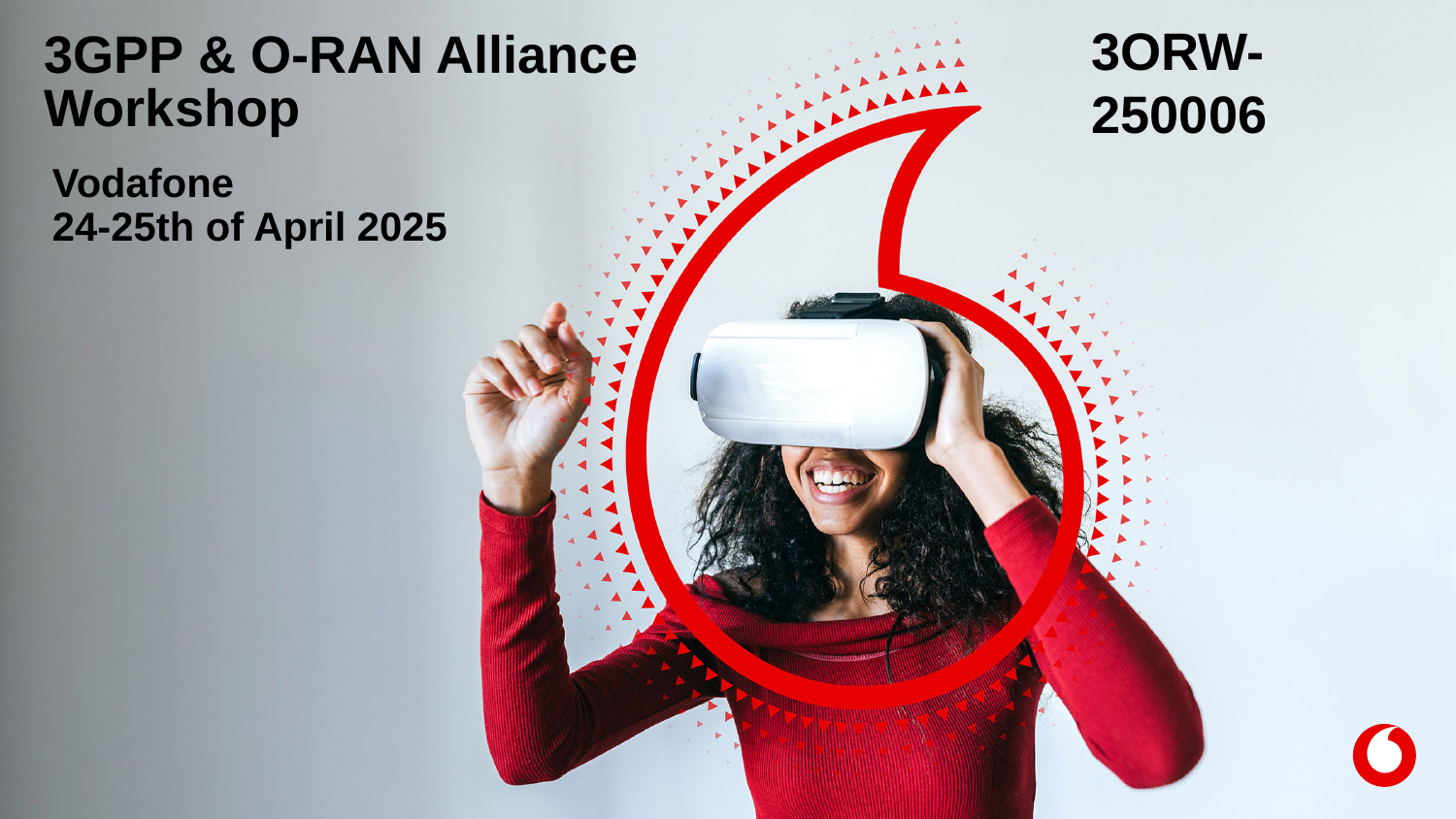

3ORW-250006
# 3GPP & O-RAN Alliance Workshop

Vodafone
24-25th of April 2025